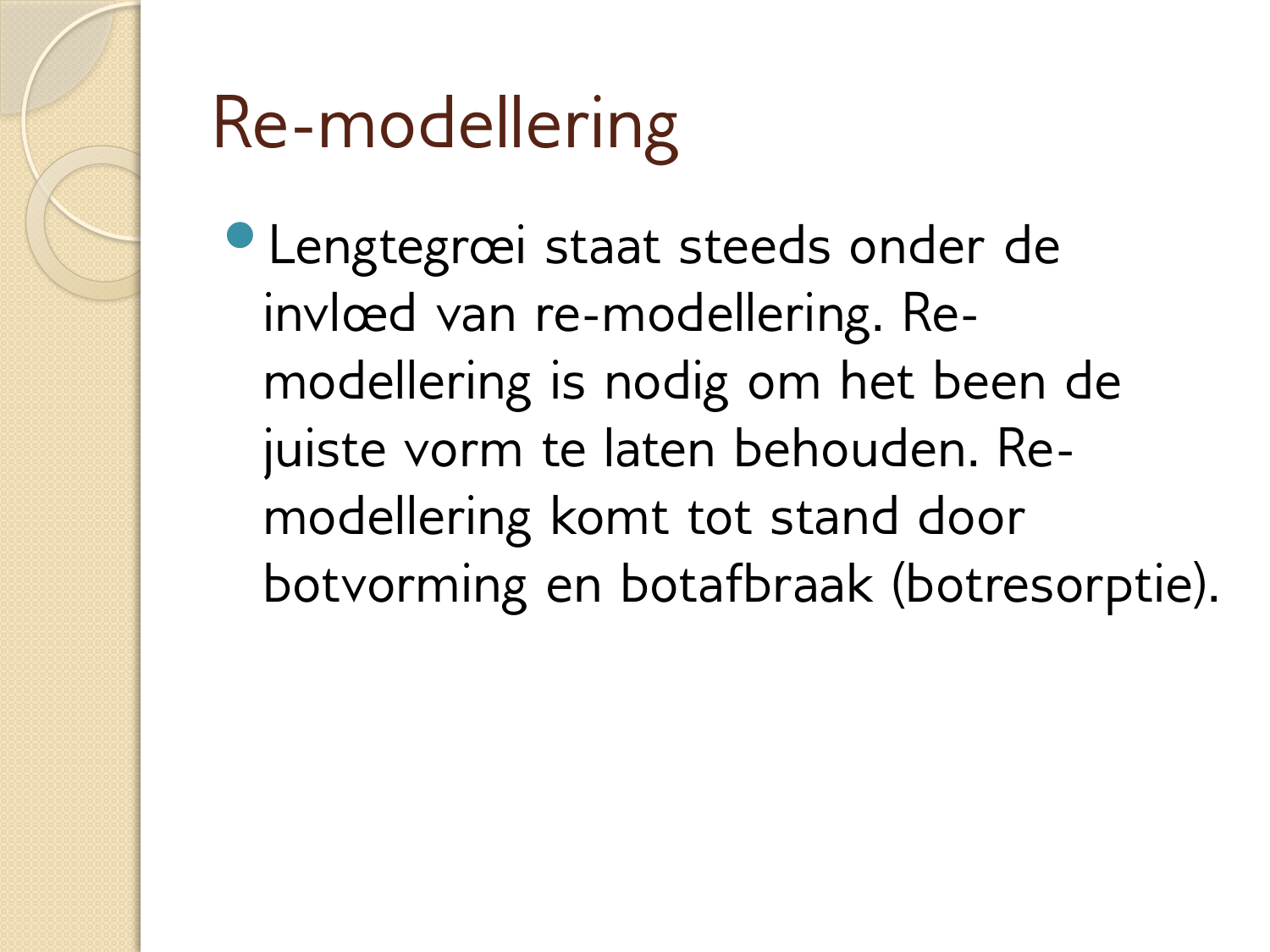

# Re-modellering
Lengtegroei staat steeds onder de invloed van re-modellering. Re-modellering is nodig om het been de juiste vorm te laten behouden. Re-modellering komt tot stand door botvorming en botafbraak (botresorptie).